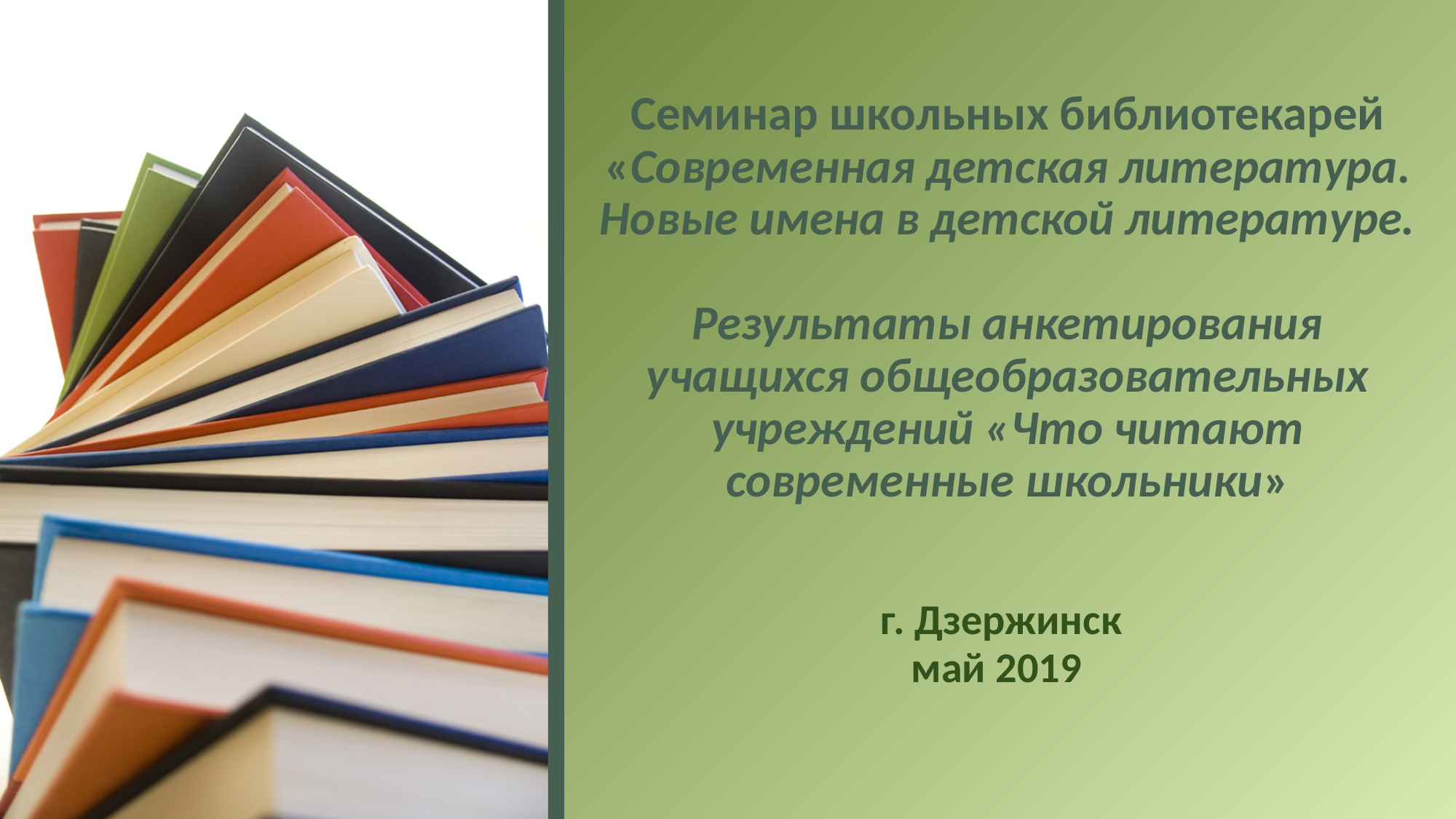

# Семинар школьных библиотекарей «Современная детская литература. Новые имена в детской литературе. Результаты анкетирования учащихся общеобразовательных учреждений «Что читают современные школьники»
г. Дзержинск
май 2019